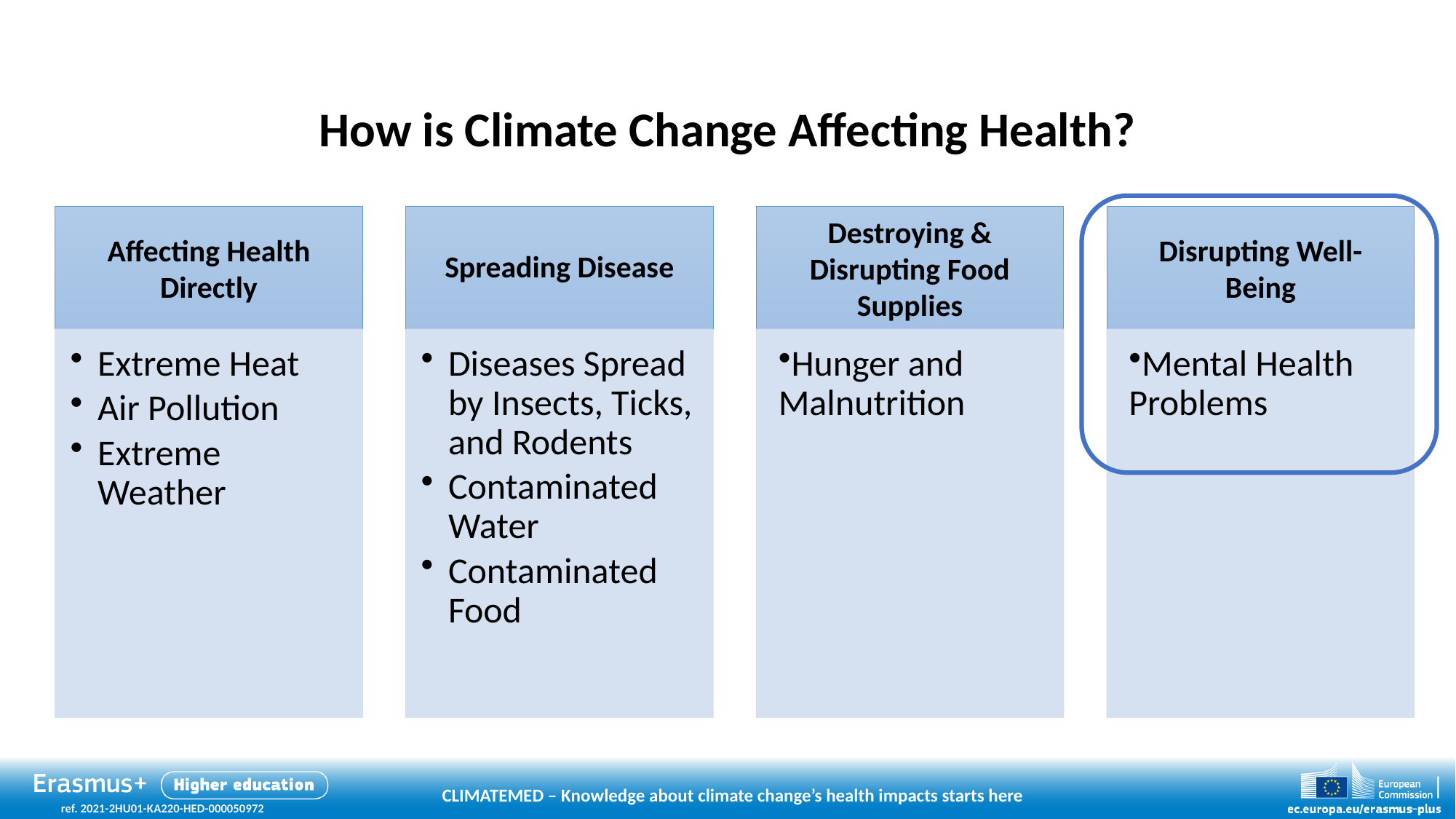

# How is Climate Change Affecting Health?
Affecting Health Directly
Extreme Heat
Air Pollution
Extreme Weather

Spreading Disease
Diseases Spread by Insects, Ticks, and Rodents
Contaminated Water
Contaminated Food

Destroying & Disrupting Food Supplies
Hunger and Malnutrition

Disrupting Well-Being
Mental Health Problems